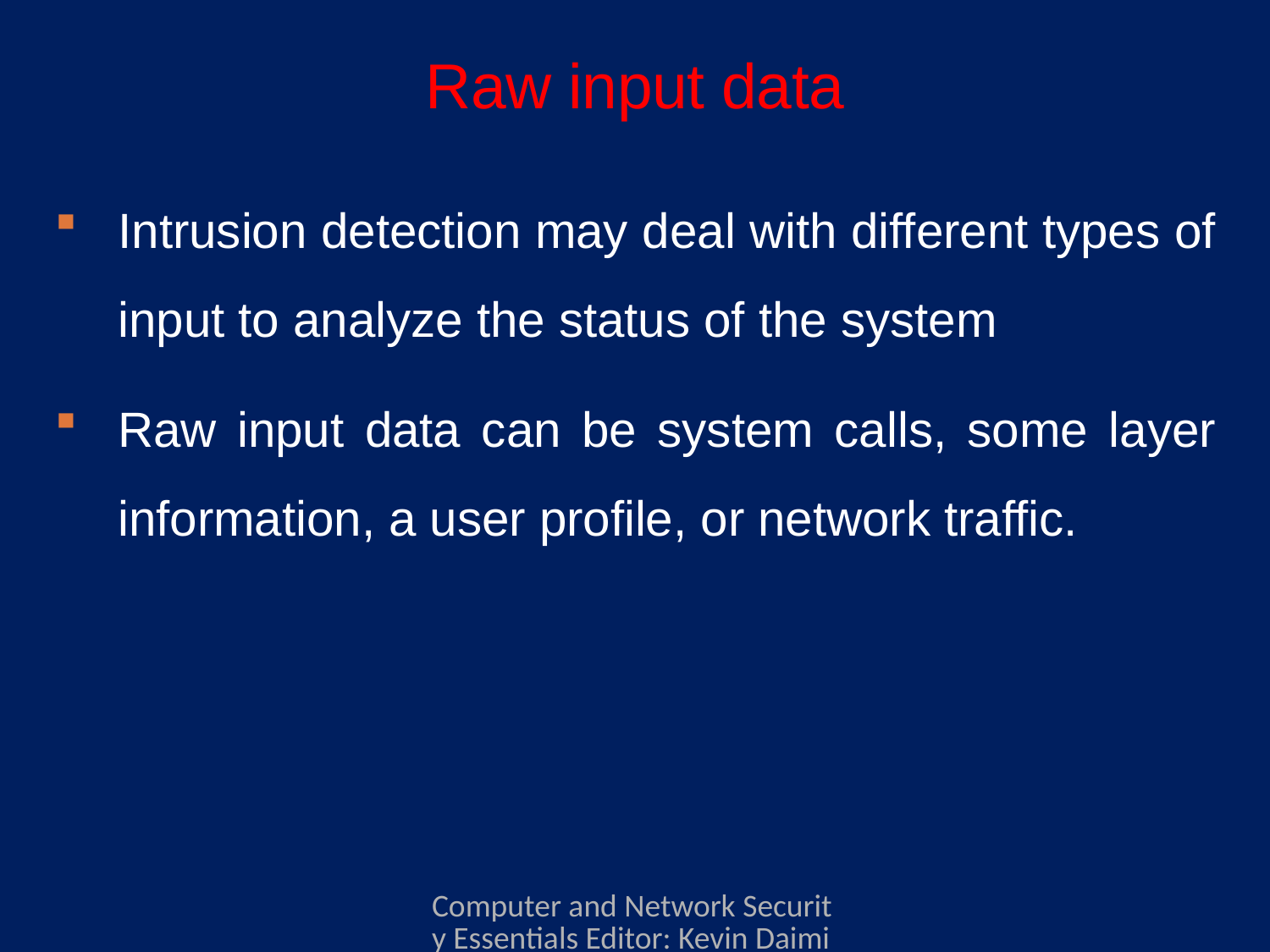

# Raw input data
Intrusion detection may deal with different types of input to analyze the status of the system
Raw input data can be system calls, some layer information, a user profile, or network traffic.
Computer and Network Security Essentials Editor: Kevin Daimi Associate Editors: Guillermo Francia, Levent Ertaul, Luis H. Encinas, Eman El-Sheikh Published by Springer